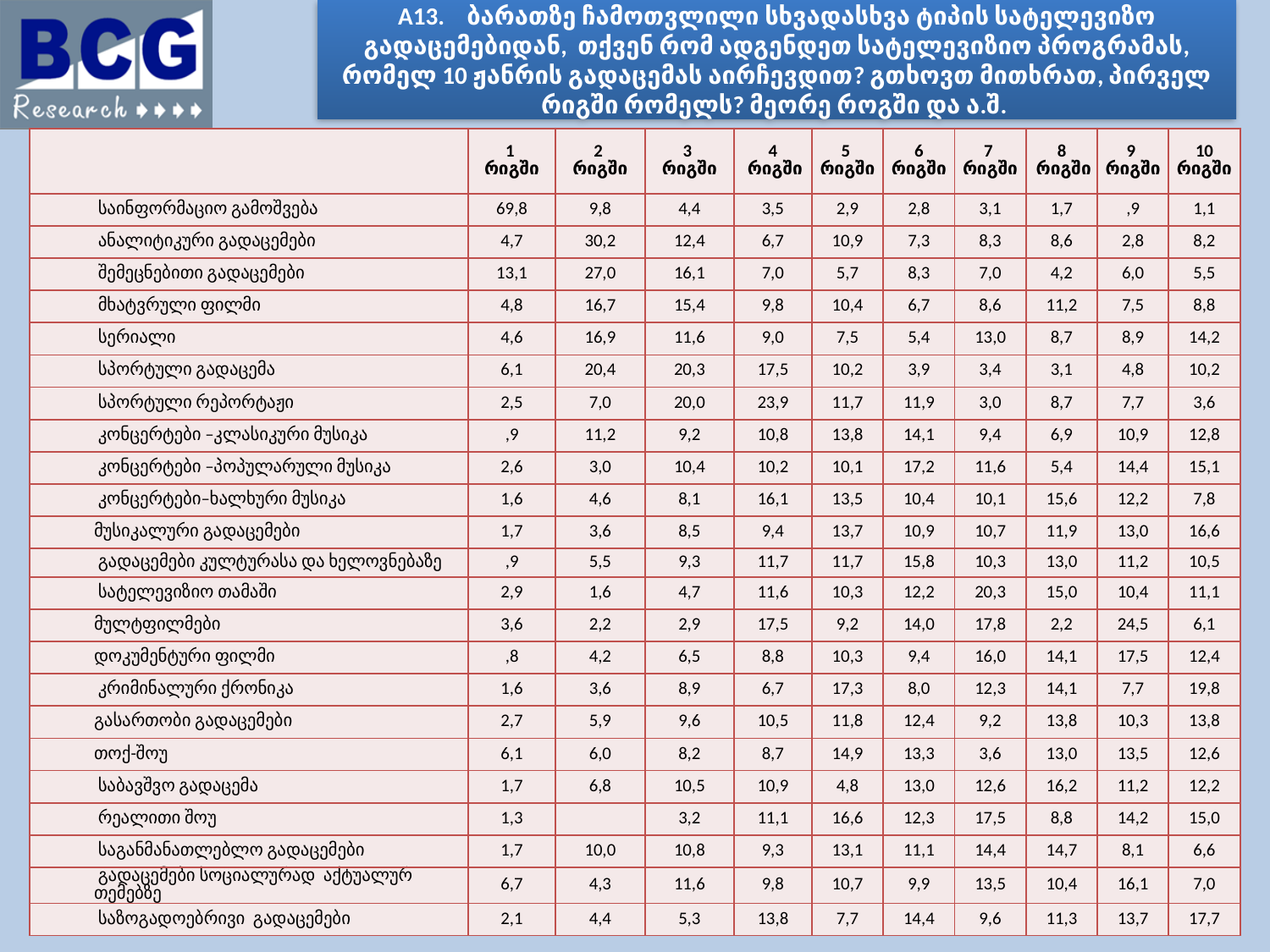

# A13.    ბარათზე ჩამოთვლილი სხვადასხვა ტიპის სატელევიზო გადაცემებიდან,  თქვენ რომ ადგენდეთ სატელევიზიო პროგრამას, რომელ 10 ჟანრის გადაცემას აირჩევდით? გთხოვთ მითხრათ, პირველ რიგში რომელს? მეორე როგში და ა.შ.
|  | 1 რიგში | 2 რიგში | 3 რიგში | 4 რიგში | 5 რიგში | 6 რიგში | 7 რიგში | 8 რიგში | 9 რიგში | 10 რიგში |
| --- | --- | --- | --- | --- | --- | --- | --- | --- | --- | --- |
| საინფორმაციო გამოშვება | 69,8 | 9,8 | 4,4 | 3,5 | 2,9 | 2,8 | 3,1 | 1,7 | ,9 | 1,1 |
| ანალიტიკური გადაცემები | 4,7 | 30,2 | 12,4 | 6,7 | 10,9 | 7,3 | 8,3 | 8,6 | 2,8 | 8,2 |
| შემეცნებითი გადაცემები | 13,1 | 27,0 | 16,1 | 7,0 | 5,7 | 8,3 | 7,0 | 4,2 | 6,0 | 5,5 |
| მხატვრული ფილმი | 4,8 | 16,7 | 15,4 | 9,8 | 10,4 | 6,7 | 8,6 | 11,2 | 7,5 | 8,8 |
| სერიალი | 4,6 | 16,9 | 11,6 | 9,0 | 7,5 | 5,4 | 13,0 | 8,7 | 8,9 | 14,2 |
| სპორტული გადაცემა | 6,1 | 20,4 | 20,3 | 17,5 | 10,2 | 3,9 | 3,4 | 3,1 | 4,8 | 10,2 |
| სპორტული რეპორტაჟი | 2,5 | 7,0 | 20,0 | 23,9 | 11,7 | 11,9 | 3,0 | 8,7 | 7,7 | 3,6 |
| კონცერტები –კლასიკური მუსიკა | ,9 | 11,2 | 9,2 | 10,8 | 13,8 | 14,1 | 9,4 | 6,9 | 10,9 | 12,8 |
| კონცერტები –პოპულარული მუსიკა | 2,6 | 3,0 | 10,4 | 10,2 | 10,1 | 17,2 | 11,6 | 5,4 | 14,4 | 15,1 |
| კონცერტები–ხალხური მუსიკა | 1,6 | 4,6 | 8,1 | 16,1 | 13,5 | 10,4 | 10,1 | 15,6 | 12,2 | 7,8 |
| მუსიკალური გადაცემები | 1,7 | 3,6 | 8,5 | 9,4 | 13,7 | 10,9 | 10,7 | 11,9 | 13,0 | 16,6 |
| გადაცემები კულტურასა და ხელოვნებაზე | ,9 | 5,5 | 9,3 | 11,7 | 11,7 | 15,8 | 10,3 | 13,0 | 11,2 | 10,5 |
| სატელევიზიო თამაში | 2,9 | 1,6 | 4,7 | 11,6 | 10,3 | 12,2 | 20,3 | 15,0 | 10,4 | 11,1 |
| მულტფილმები | 3,6 | 2,2 | 2,9 | 17,5 | 9,2 | 14,0 | 17,8 | 2,2 | 24,5 | 6,1 |
| დოკუმენტური ფილმი | ,8 | 4,2 | 6,5 | 8,8 | 10,3 | 9,4 | 16,0 | 14,1 | 17,5 | 12,4 |
| კრიმინალური ქრონიკა | 1,6 | 3,6 | 8,9 | 6,7 | 17,3 | 8,0 | 12,3 | 14,1 | 7,7 | 19,8 |
| გასართობი გადაცემები | 2,7 | 5,9 | 9,6 | 10,5 | 11,8 | 12,4 | 9,2 | 13,8 | 10,3 | 13,8 |
| თოქ-შოუ | 6,1 | 6,0 | 8,2 | 8,7 | 14,9 | 13,3 | 3,6 | 13,0 | 13,5 | 12,6 |
| საბავშვო გადაცემა | 1,7 | 6,8 | 10,5 | 10,9 | 4,8 | 13,0 | 12,6 | 16,2 | 11,2 | 12,2 |
| რეალითი შოუ | 1,3 |  | 3,2 | 11,1 | 16,6 | 12,3 | 17,5 | 8,8 | 14,2 | 15,0 |
| საგანმანათლებლო გადაცემები | 1,7 | 10,0 | 10,8 | 9,3 | 13,1 | 11,1 | 14,4 | 14,7 | 8,1 | 6,6 |
| გადაცემები სოციალურად აქტუალურ თემებზე | 6,7 | 4,3 | 11,6 | 9,8 | 10,7 | 9,9 | 13,5 | 10,4 | 16,1 | 7,0 |
| საზოგადოებრივი გადაცემები | 2,1 | 4,4 | 5,3 | 13,8 | 7,7 | 14,4 | 9,6 | 11,3 | 13,7 | 17,7 |